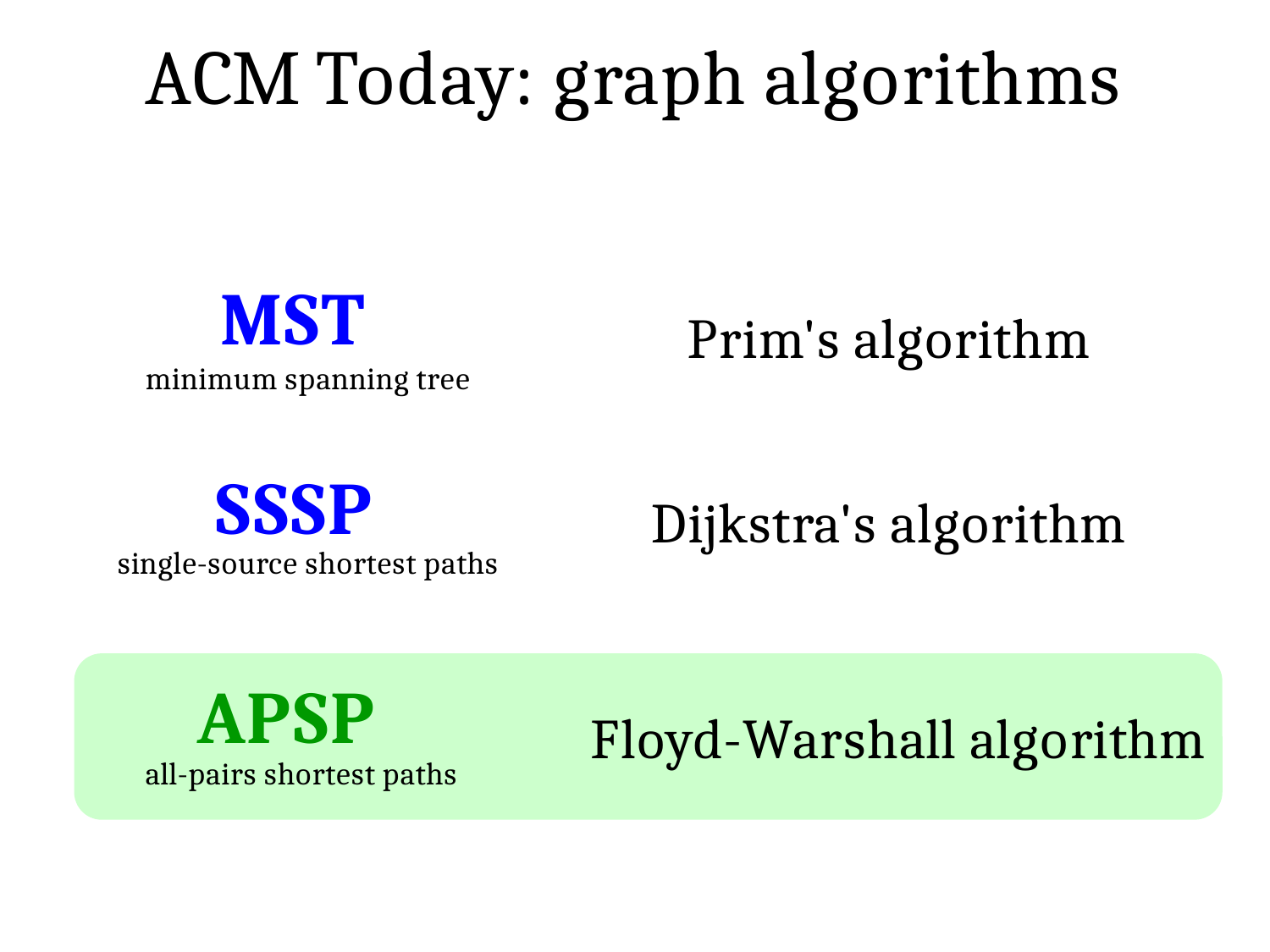

ACM Today: graph algorithms
MST
Prim's algorithm
minimum spanning tree
SSSP
Dijkstra's algorithm
single-source shortest paths

APSP
Floyd-Warshall algorithm
all-pairs shortest paths